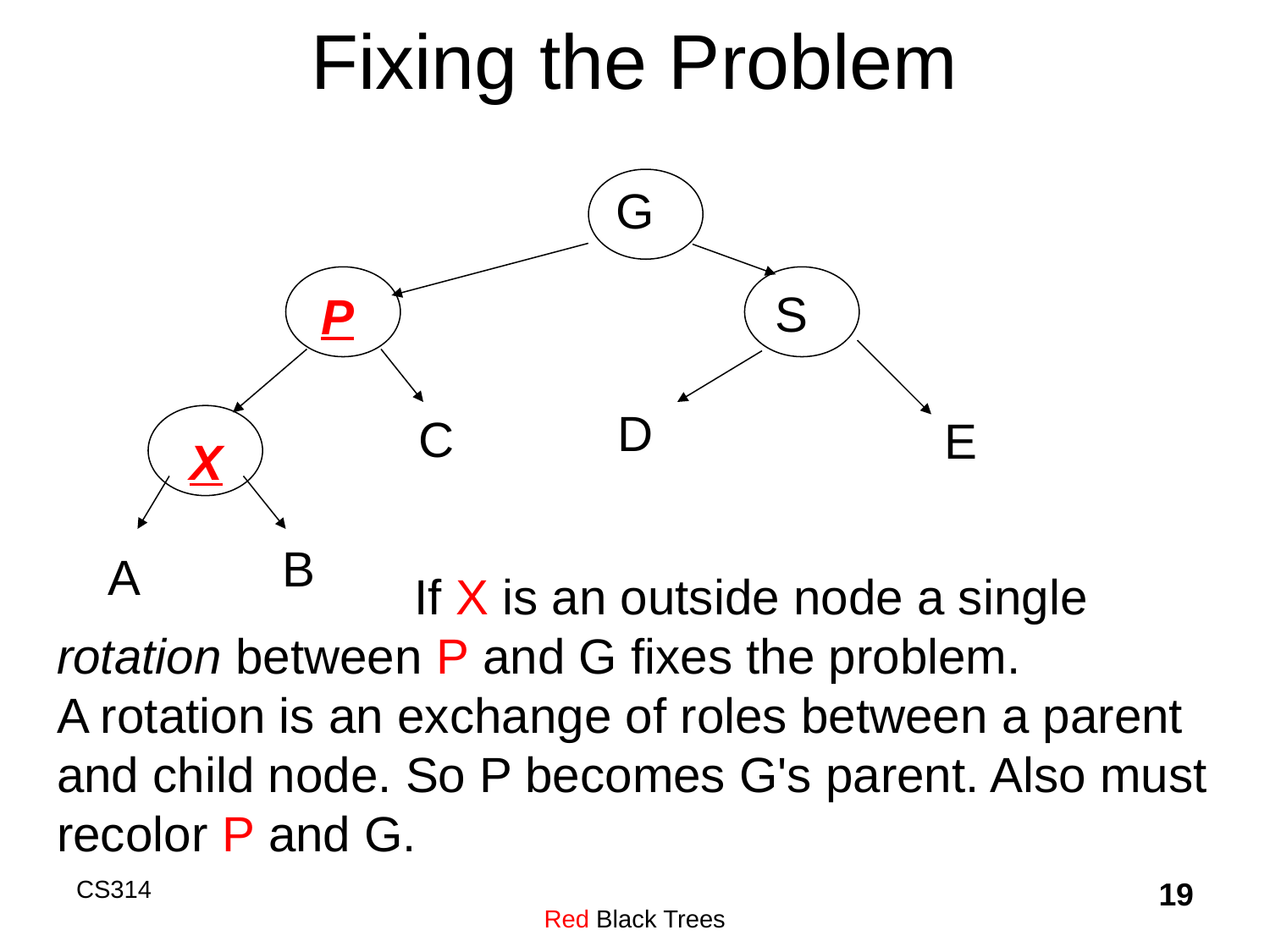

# Fixing the Problem

G

S
P

D
C
E

X

B
A
                          If X is an outside node a single
rotation between P and G fixes the problem.
A rotation is an exchange of roles between a parent
and child node. So P becomes G's parent. Also must
recolor P and G.

CS314

Red Black Trees
19